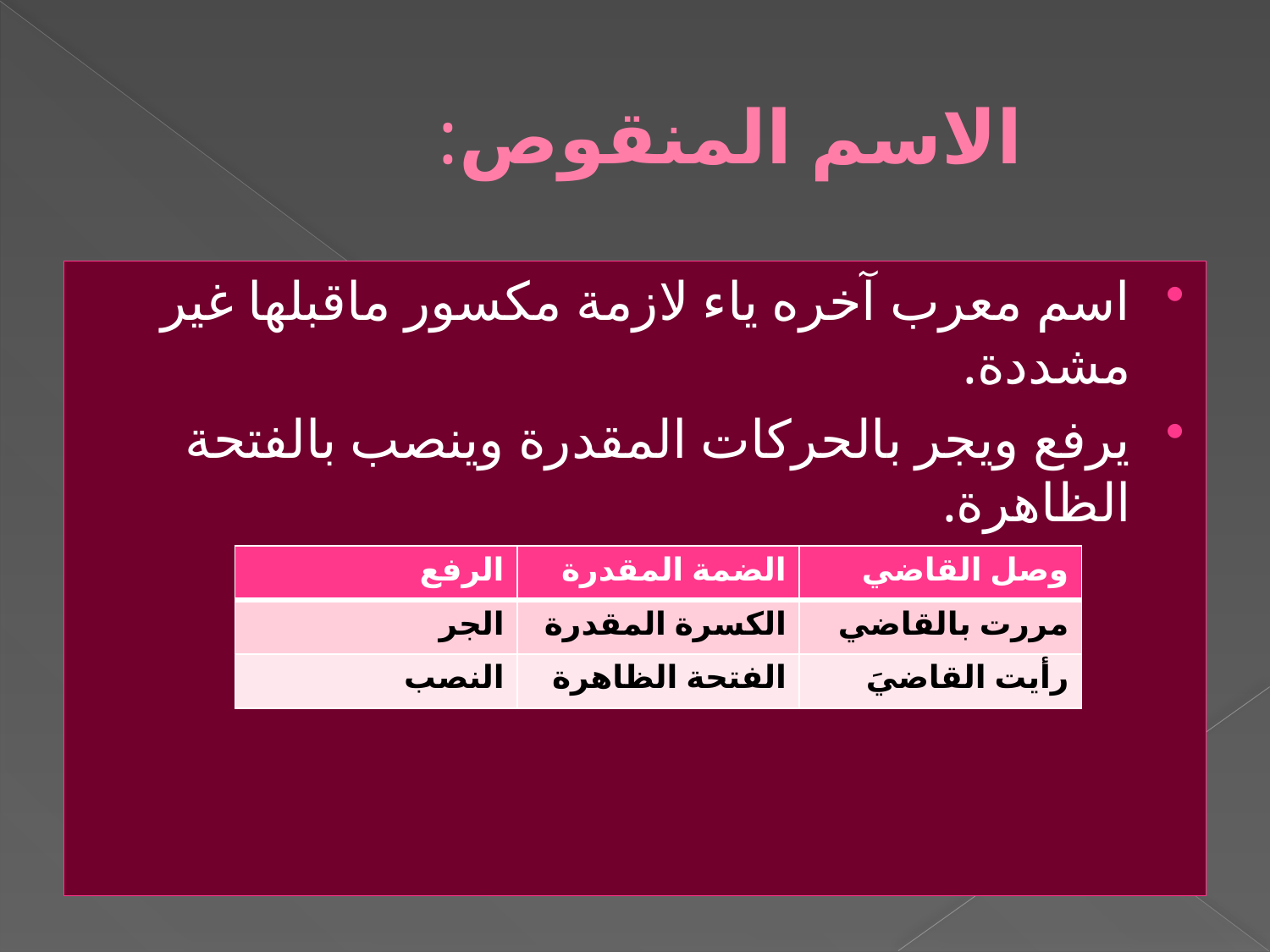

# الاسم المنقوص:
اسم معرب آخره ياء لازمة مكسور ماقبلها غير مشددة.
يرفع ويجر بالحركات المقدرة وينصب بالفتحة الظاهرة.
| الرفع | الضمة المقدرة | وصل القاضي |
| --- | --- | --- |
| الجر | الكسرة المقدرة | مررت بالقاضي |
| النصب | الفتحة الظاهرة | رأيت القاضيَ |